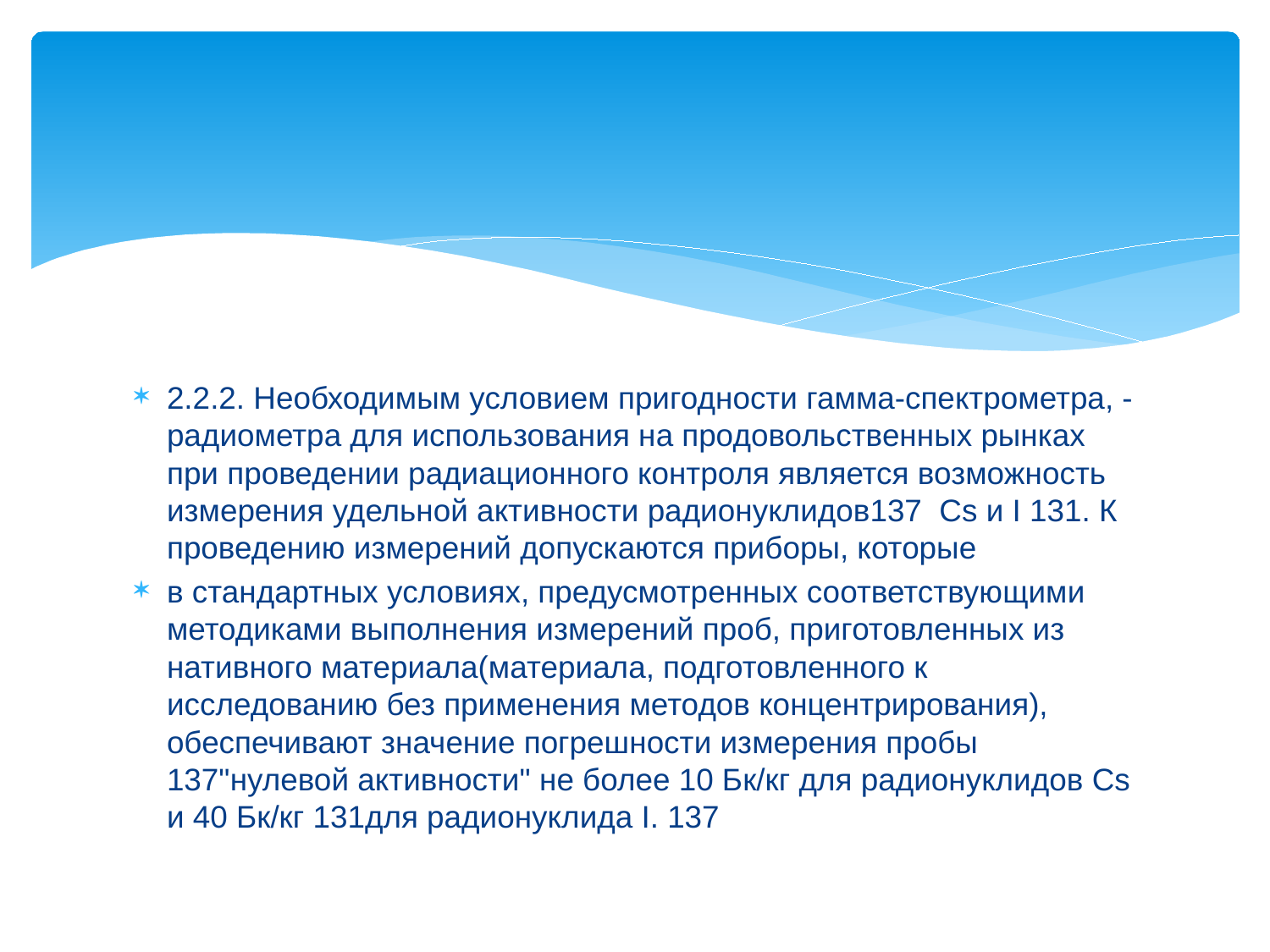

#
2.2.2. Необходимым условием пригодности гамма-спектрометра, -радиометра для использования на продовольственных рынках при проведении радиационного контроля является возможность измерения удельной активности радионуклидов137  Cs и I 131. К проведению измерений допускаются приборы, которые
в стандартных условиях, предусмотренных соответствующими методиками выполнения измерений проб, приготовленных из нативного материала(материала, подготовленного к исследованию без применения методов концентрирования), обеспечивают значение погрешности измерения пробы 137"нулевой активности" не более 10 Бк/кг для радионуклидов Cs и 40 Бк/кг 131для радионуклида I. 137